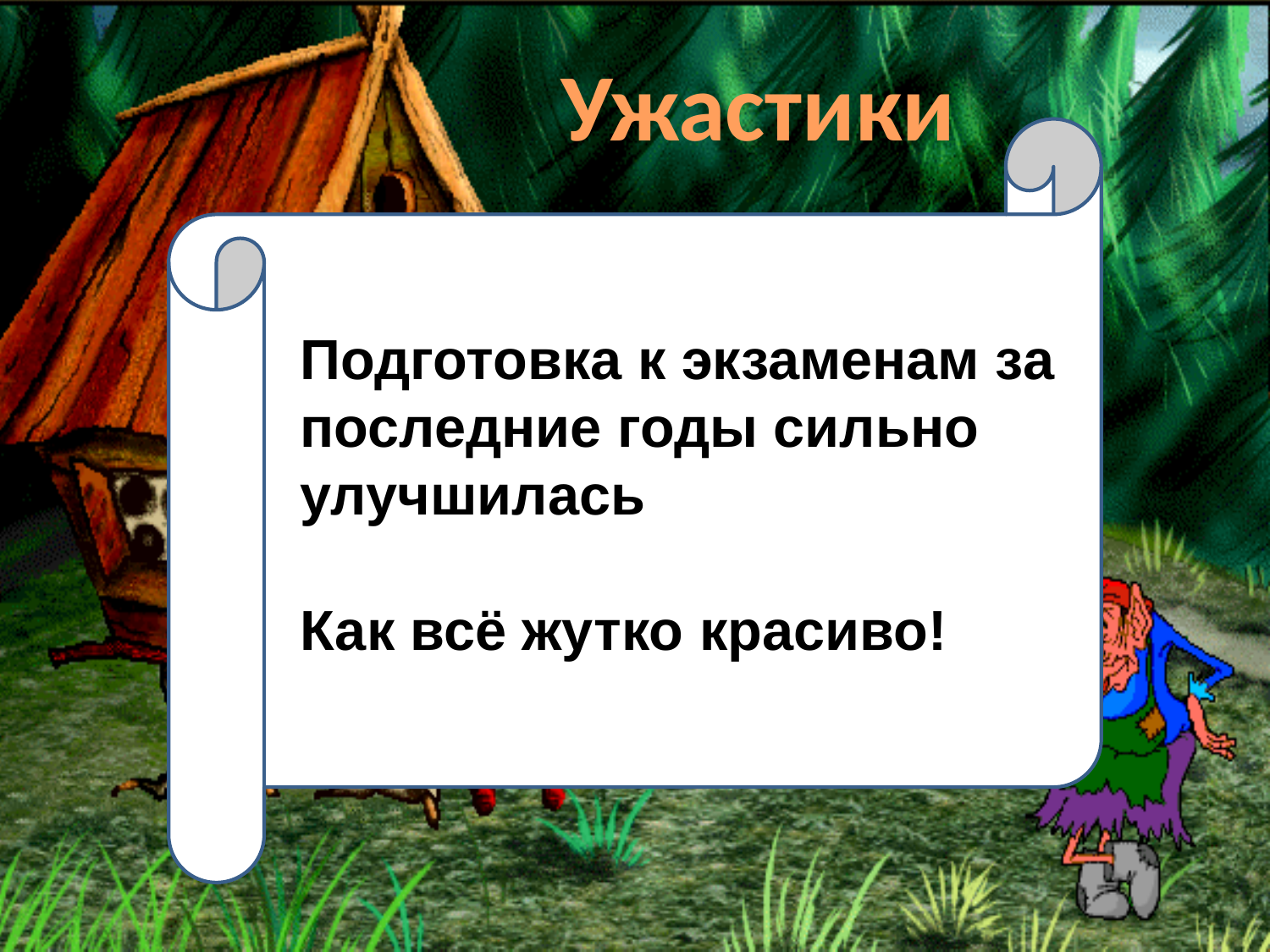

Ужастики

Подготовка к экзаменам за последние годы сильно улучшилась

Как всё жутко красиво!